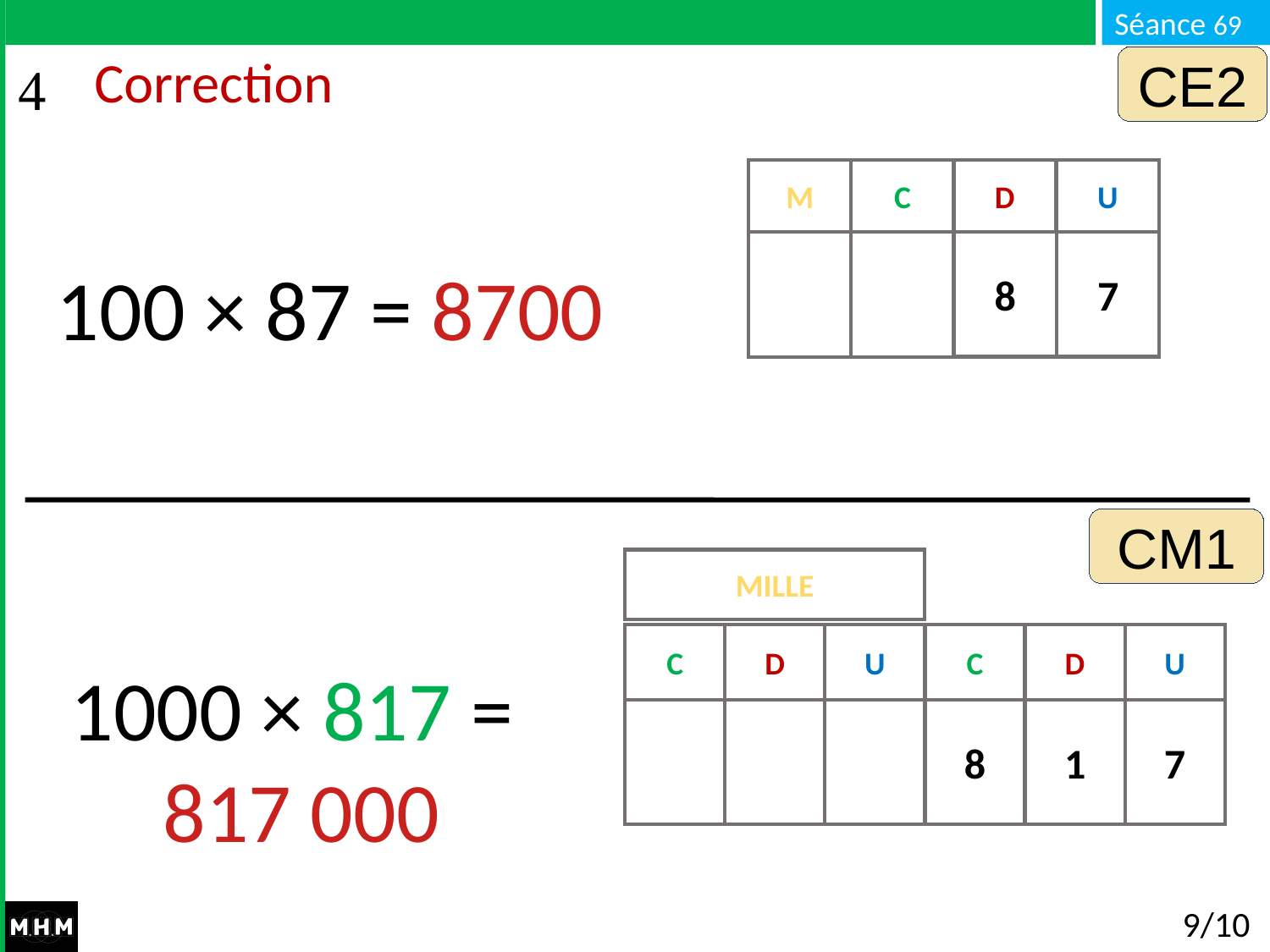

CE2
# Correction
M
C
D
U
8
7
0

0
0
100 × 87 = 8700

CM1
MILLE
C
D
U
C
D
U
1000 × 817 =
817 000

0
8
0
0
1
0
0
7
0
0
9/10